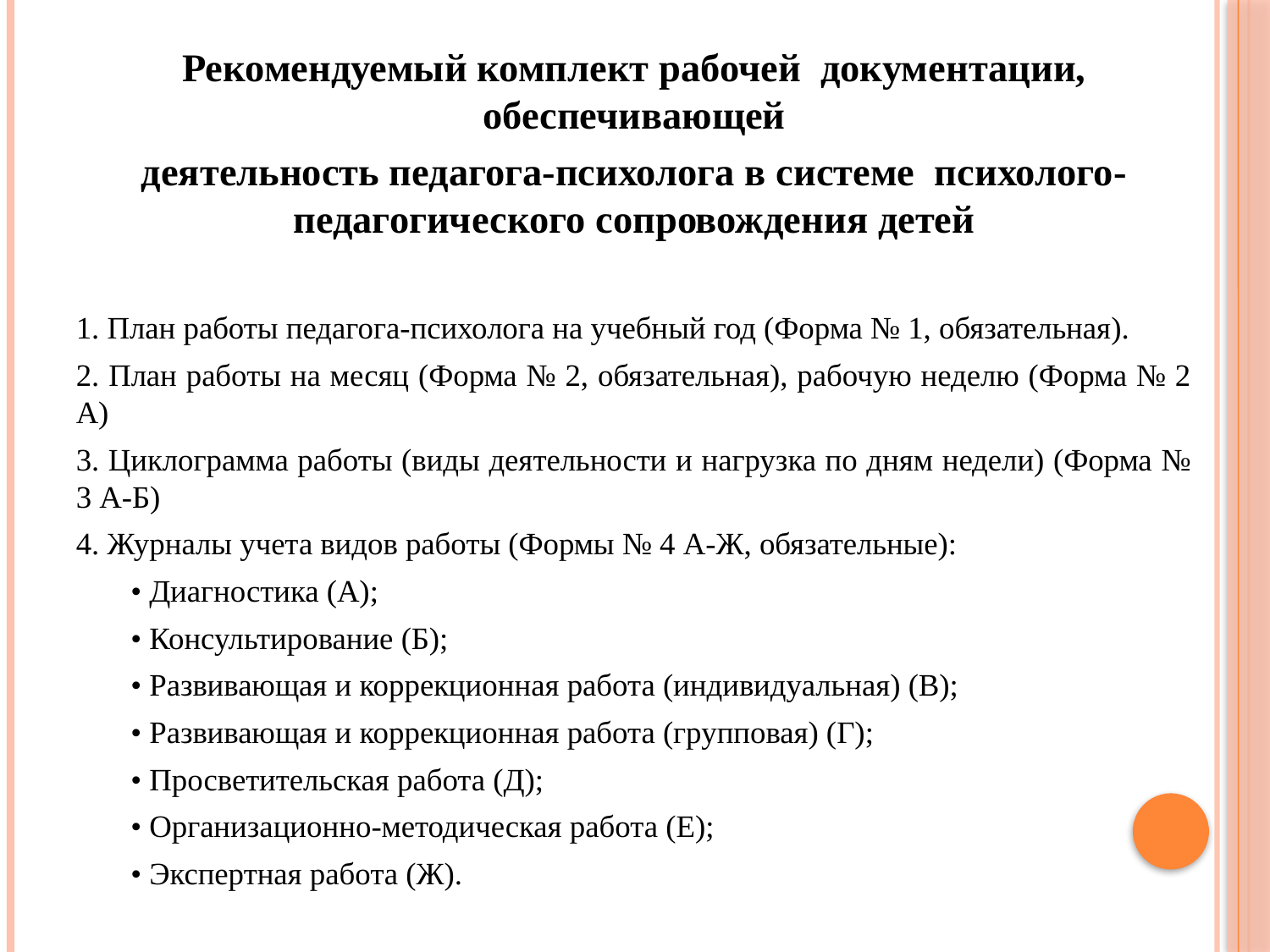

Рекомендуемый комплект рабочей  документации, обеспечивающей
деятельность педагога-психолога в системе  психолого-педагогического сопровождения детей

1. План работы педагога-психолога на учебный год (Форма № 1, обязательная).
2. План работы на месяц (Форма № 2, обязательная), рабочую неделю (Форма № 2 А)
3. Циклограмма работы (виды деятельности и нагрузка по дням недели) (Форма № 3 А-Б)
4. Журналы учета видов работы (Формы № 4 А-Ж, обязательные):
       • Диагностика (А);
       • Консультирование (Б);
       • Развивающая и коррекционная работа (индивидуальная) (В);
       • Развивающая и коррекционная работа (групповая) (Г);
       • Просветительская работа (Д);
       • Организационно-методическая работа (Е);
       • Экспертная работа (Ж).